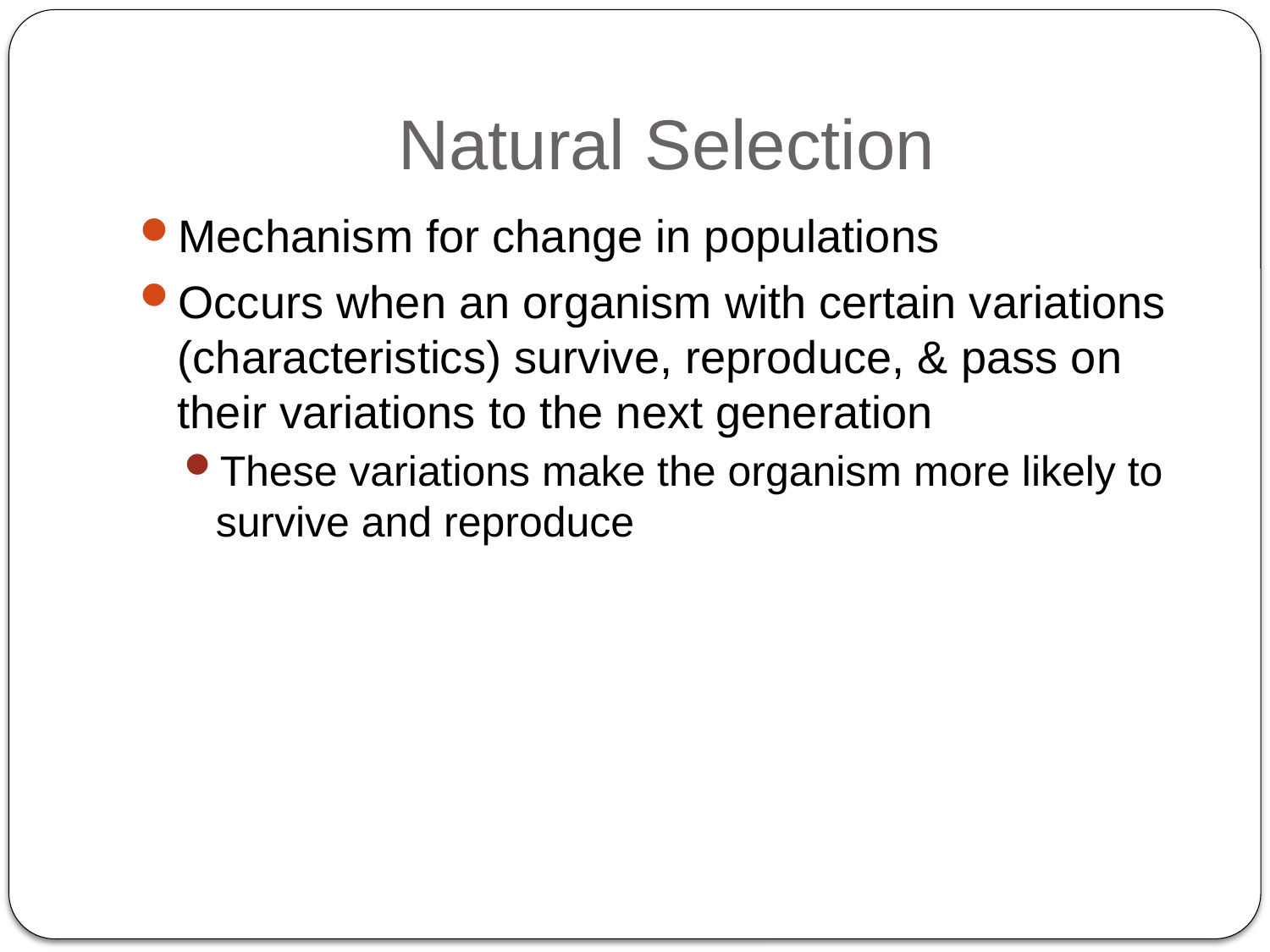

# Natural Selection
Mechanism for change in populations
Occurs when an organism with certain variations (characteristics) survive, reproduce, & pass on their variations to the next generation
These variations make the organism more likely to survive and reproduce